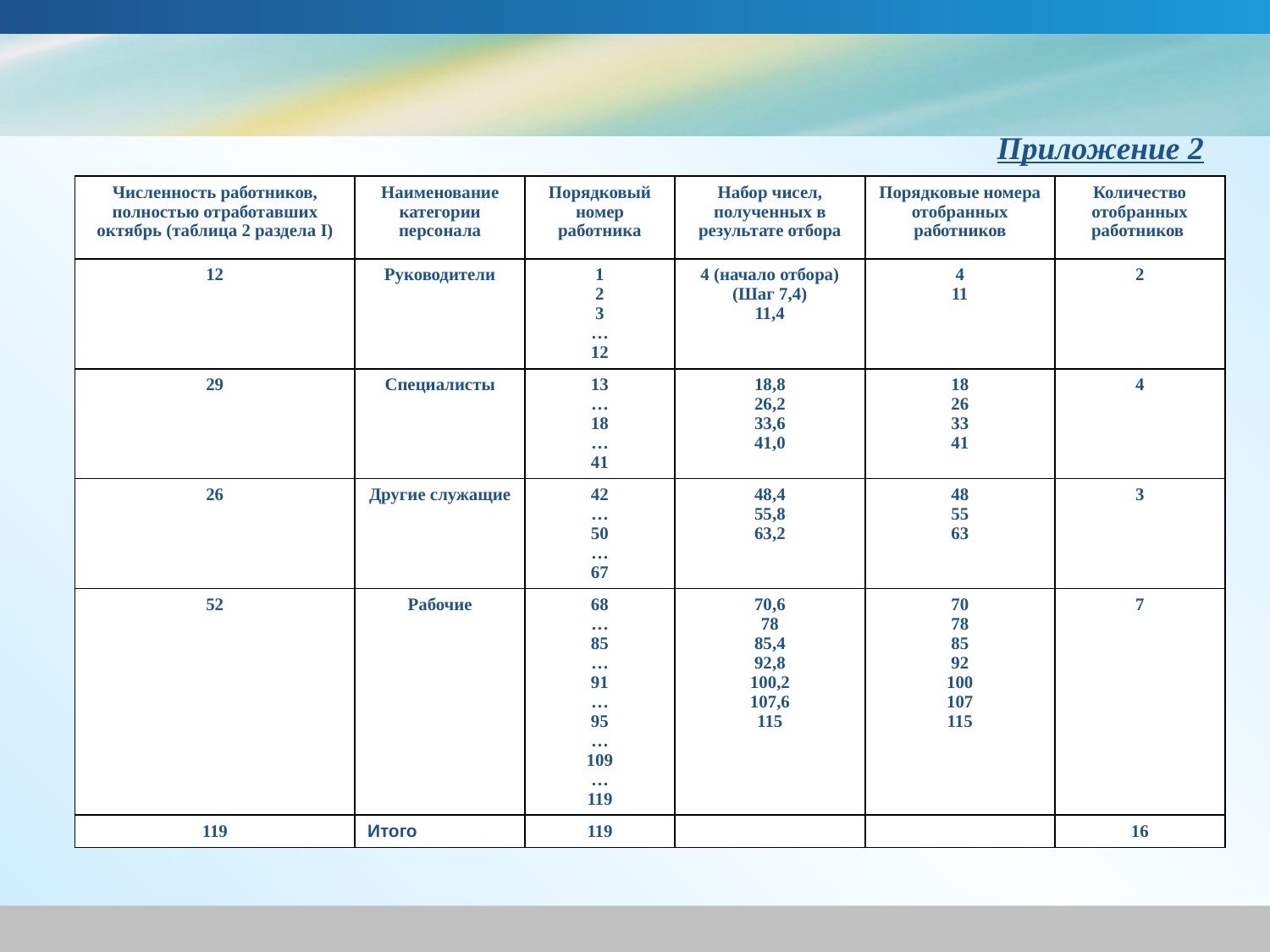

Приложение 2
| Численность работников, полностью отработавших октябрь (таблица 2 раздела I) | Наименование категории персонала | Порядковый номер работника | Набор чисел, полученных в результате отбора | Порядковые номера отобранных работников | Количество отобранных работников |
| --- | --- | --- | --- | --- | --- |
| 12 | Руководители | 1 2 3 … 12 | 4 (начало отбора) (Шаг 7,4) 11,4 | 4 11 | 2 |
| 29 | Специалисты | 13 … 18 … 41 | 18,8 26,2 33,6 41,0 | 18 26 33 41 | 4 |
| 26 | Другие служащие | 42 … 50 … 67 | 48,4 55,8 63,2 | 48 55 63 | 3 |
| 52 | Рабочие | 68 … 85 … 91 … 95 … 109 … 119 | 70,6 78 85,4 92,8 100,2 107,6 115 | 70 78 85 92 100 107 115 | 7 |
| 119 | Итого | 119 |  |  | 16 |